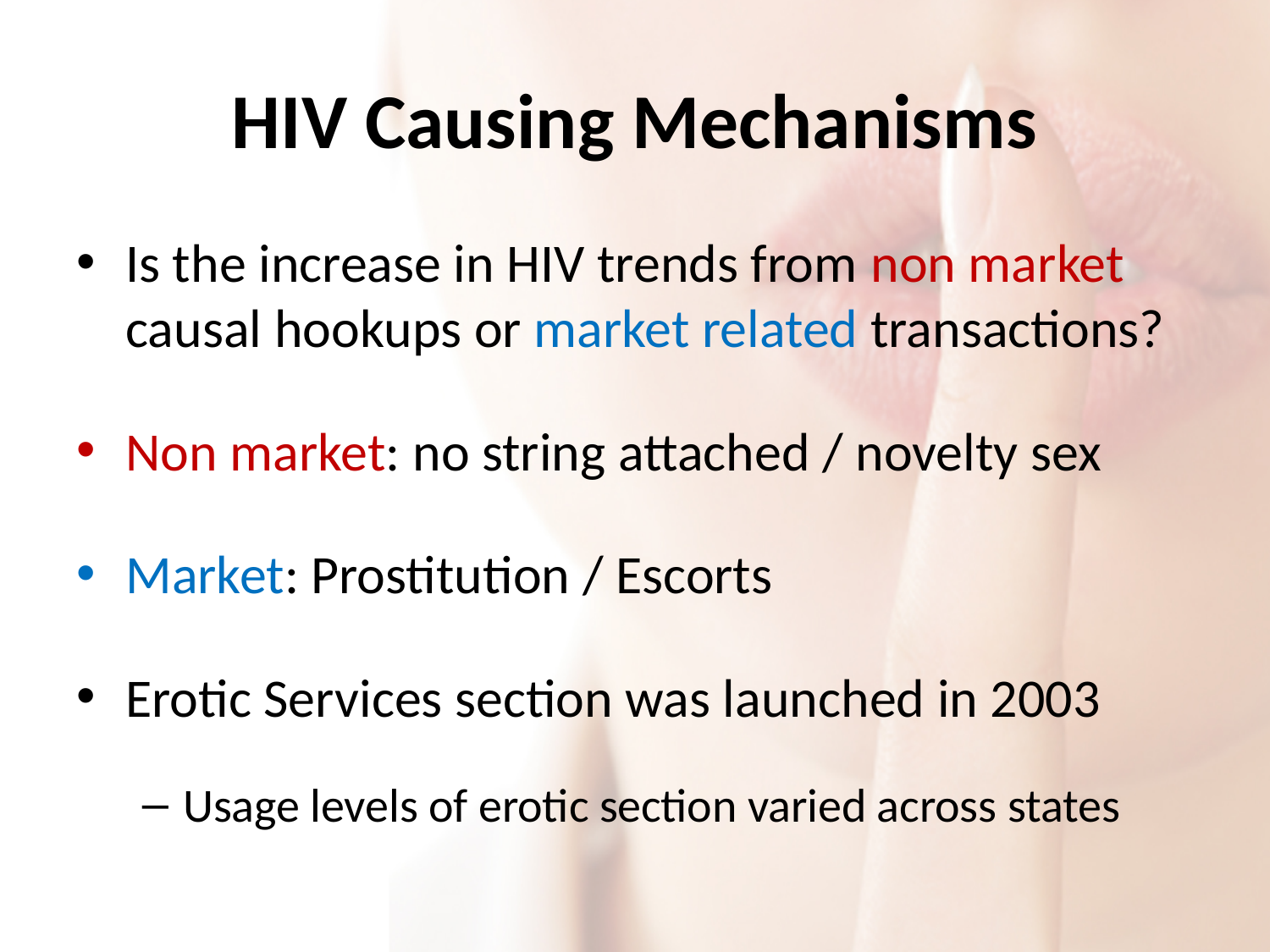

# HIV Causing Mechanisms
Is the increase in HIV trends from non market causal hookups or market related transactions?

Non market: no string attached / novelty sex

Market: Prostitution / Escorts

Erotic Services section was launched in 2003

Usage levels of erotic section varied across states